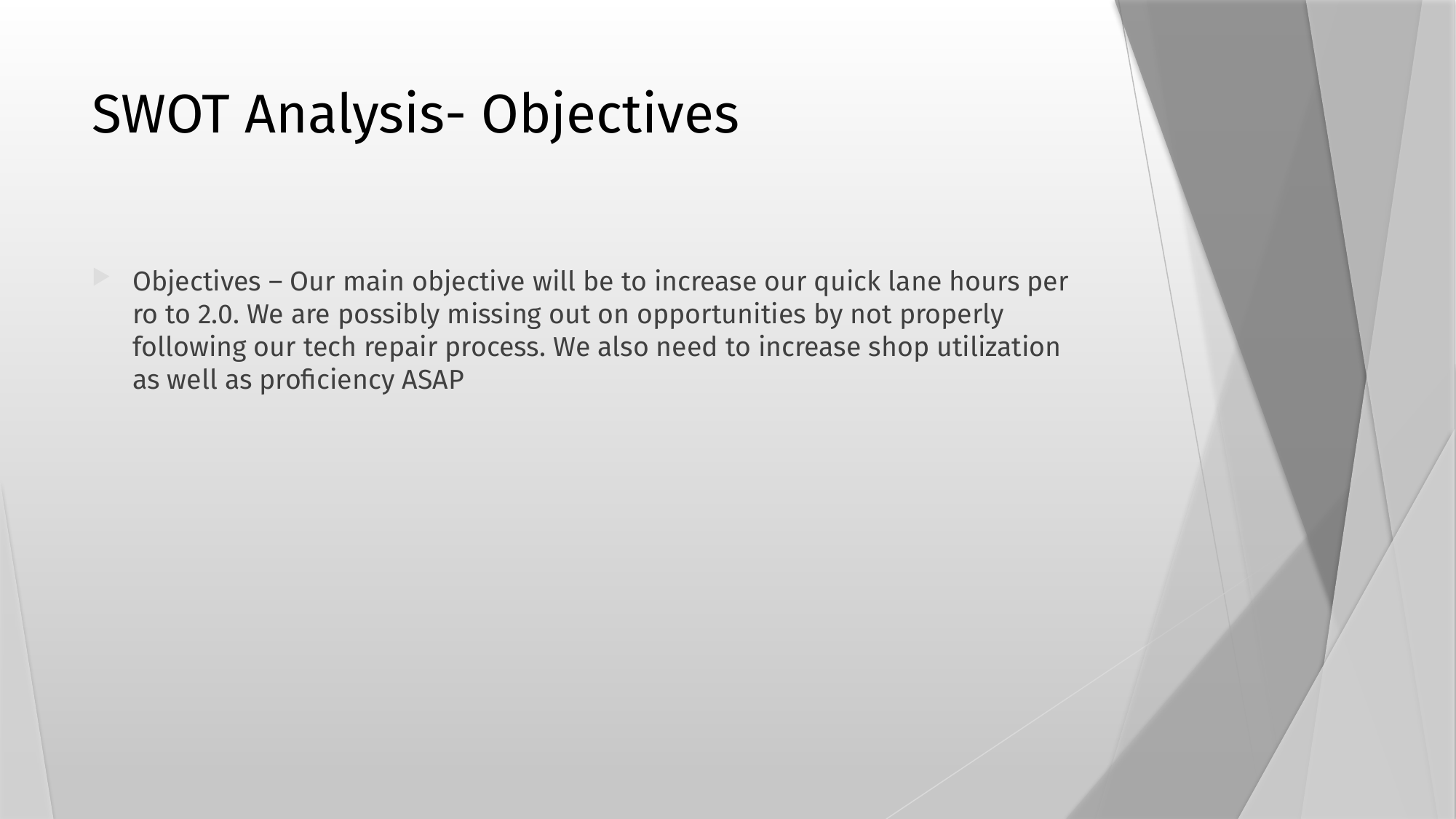

# SWOT Analysis- Objectives
Objectives – Our main objective will be to increase our quick lane hours per ro to 2.0. We are possibly missing out on opportunities by not properly following our tech repair process. We also need to increase shop utilization as well as proficiency ASAP